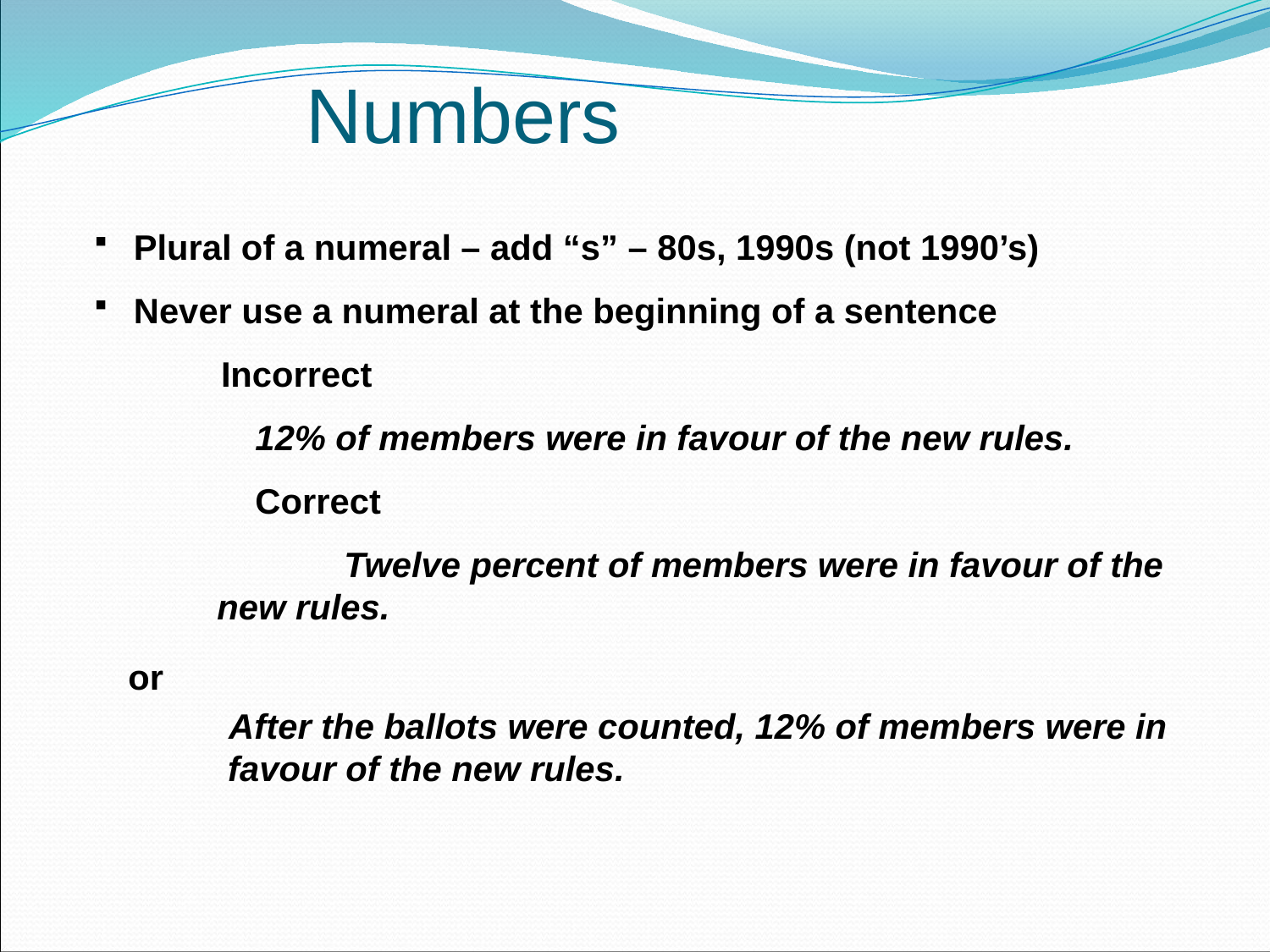

# Numbers
Plural of a numeral – add “s” – 80s, 1990s (not 1990’s)
Never use a numeral at the beginning of a sentence
	Incorrect
		12% of members were in favour of the new rules.
		Correct
	Twelve percent of members were in favour of the new rules.
	or
After the ballots were counted, 12% of members were in favour of the new rules.